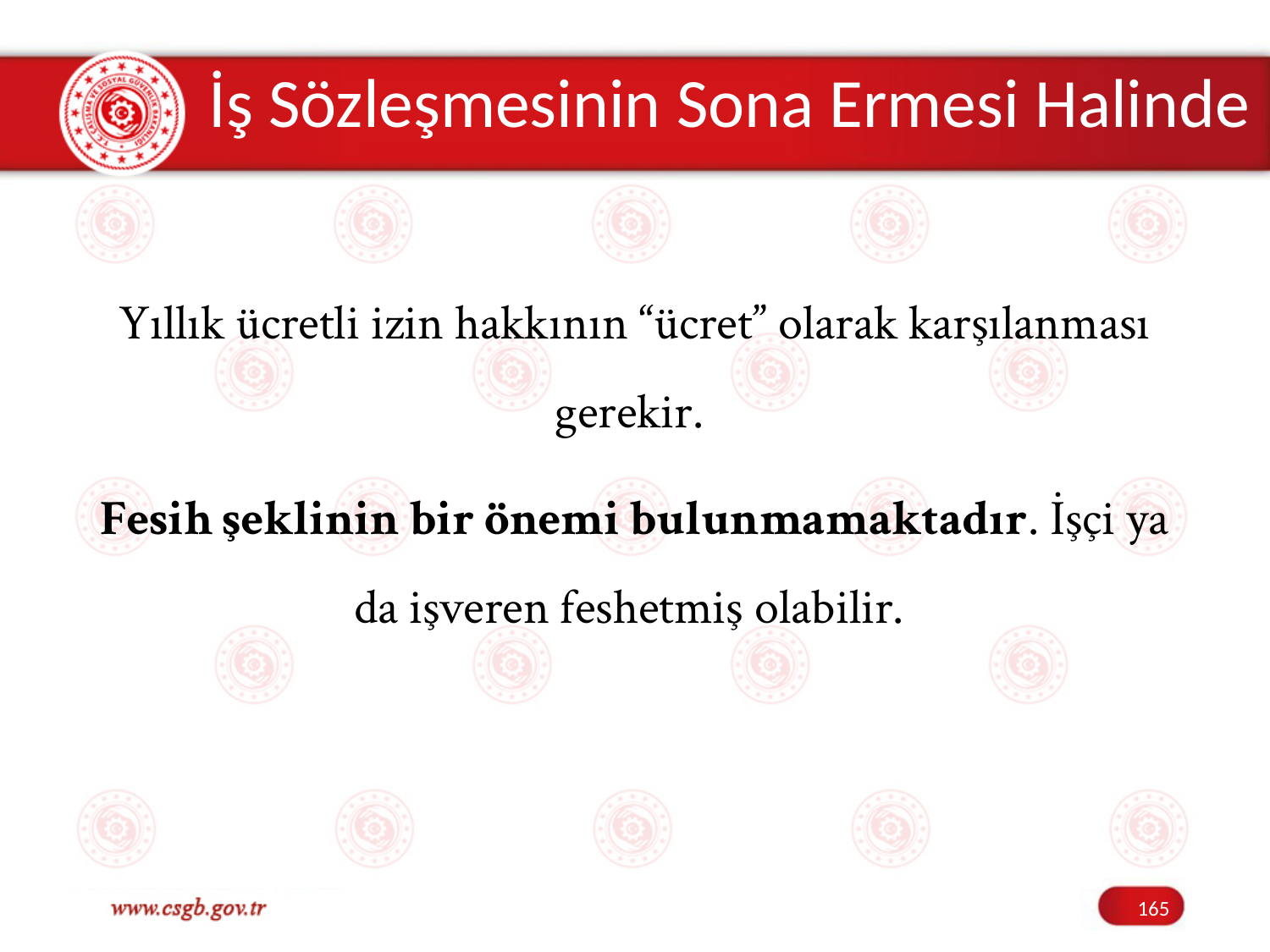

# İş Sözleşmesinin Sona Ermesi Halinde
Yıllık ücretli izin hakkının “ücret” olarak karşılanması gerekir.
Fesih şeklinin bir önemi bulunmamaktadır. İşçi ya da işveren feshetmiş olabilir.

165